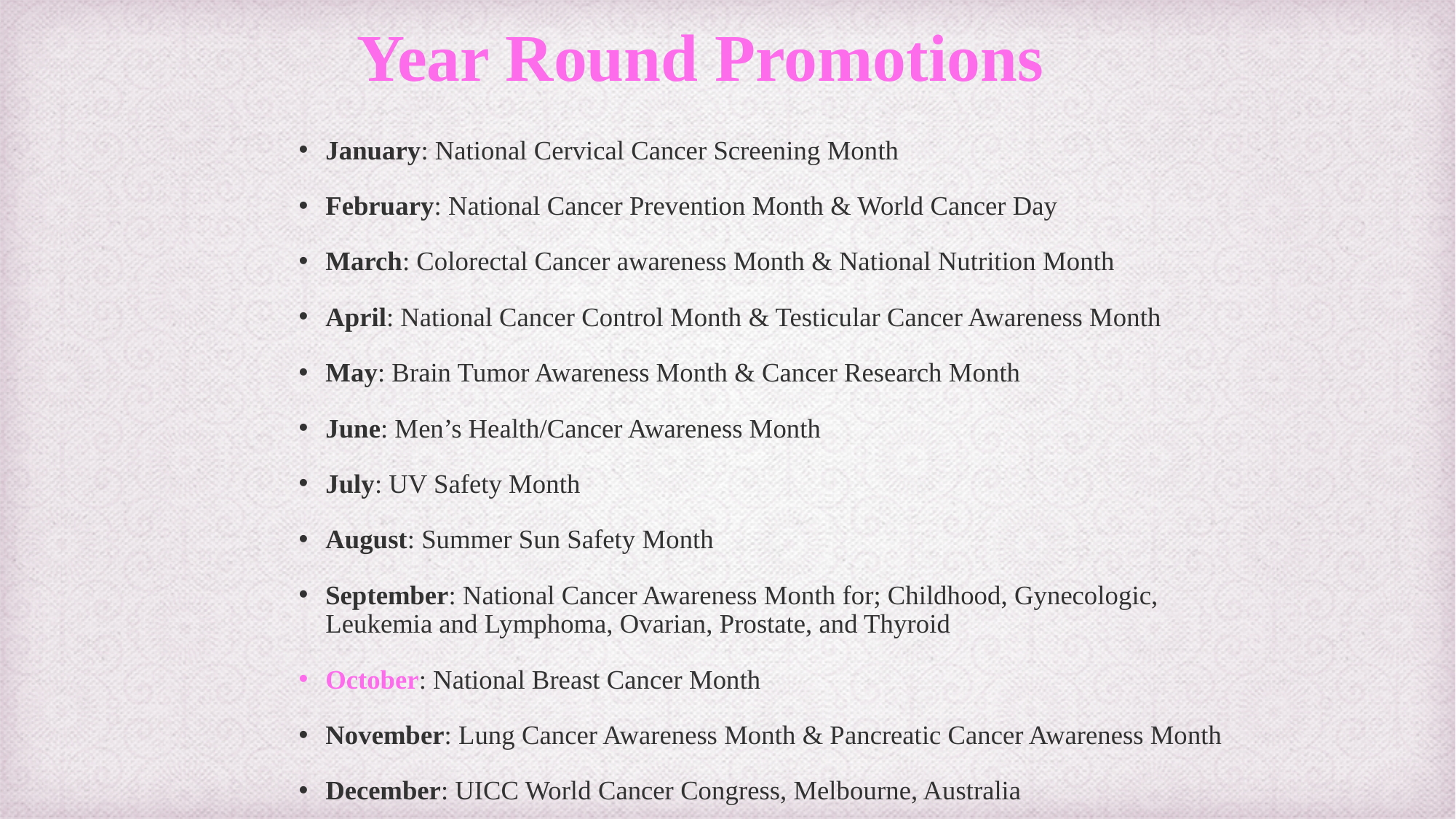

# Year Round Promotions
January: National Cervical Cancer Screening Month
February: National Cancer Prevention Month & World Cancer Day
March: Colorectal Cancer awareness Month & National Nutrition Month
April: National Cancer Control Month & Testicular Cancer Awareness Month
May: Brain Tumor Awareness Month & Cancer Research Month
June: Men’s Health/Cancer Awareness Month
July: UV Safety Month
August: Summer Sun Safety Month
September: National Cancer Awareness Month for; Childhood, Gynecologic, Leukemia and Lymphoma, Ovarian, Prostate, and Thyroid
October: National Breast Cancer Month
November: Lung Cancer Awareness Month & Pancreatic Cancer Awareness Month
December: UICC World Cancer Congress, Melbourne, Australia